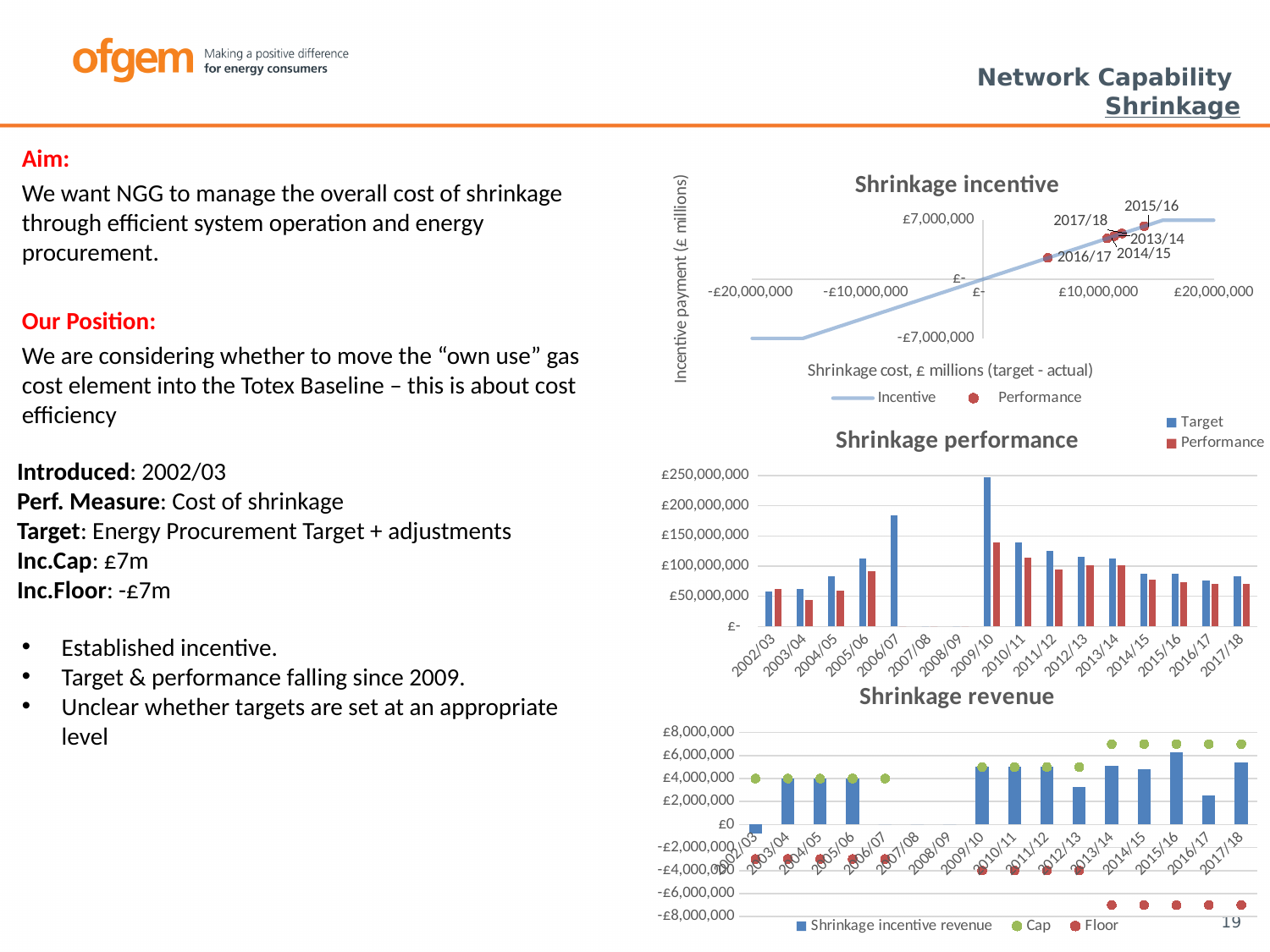

19
Network Capability
Shrinkage
Aim:
We want NGG to manage the overall cost of shrinkage through efficient system operation and energy procurement.

Our Position:
We are considering whether to move the “own use” gas cost element into the Totex Baseline – this is about cost efficiency

### Chart: Shrinkage incentive

| Category | Incentive | Performance |
|---|---|---|

### Chart: Shrinkage performance

| Category | Target | Performance |
|---|---|---|
| 2002/03 | 58500000.0 | 62400000.0 |
| 2003/04 | 61900000.0 | 44400000.0 |
| 2004/05 | 82600000.0 | 59700000.0 |
| 2005/06 | 112700000.0 | 91100000.0 |
| 2006/07 | 184400000.0 | 0.0 |
| 2007/08 | 0.0 | 0.0 |
| 2008/09 | 0.0 | 0.0 |
| 2009/10 | 246400000.0 | 139400000.0 |
| 2010/11 | 139300000.0 | 114100000.0 |
| 2011/12 | 124600000.0 | 94700000.0 |
| 2012/13 | 114900000.0 | 101600000.0 |
| 2013/14 | 112612551.10571755 | 101238401.73387735 |
| 2014/15 | 87949737.74775648 | 77174650.60700634 |
| 2015/16 | 87216915.87984385 | 73235125.68049651 |
| 2016/17 | 76116471.72809462 | 70492814.9284946 |
| 2017/18 | 83209970.74943864 | 71162498.77718459 |
Introduced: 2002/03
Perf. Measure: Cost of shrinkage
Target: Energy Procurement Target + adjustments
Inc.Cap: £7m
Inc.Floor: -£7m
Established incentive.
Target & performance falling since 2009.
Unclear whether targets are set at an appropriate level

### Chart: Shrinkage revenue

| Category | Shrinkage incentive revenue |  |  |
|---|---|---|---|
| 2002/03 | -800000.0 | 4000000.0 | -3000000.0 |
| 2003/04 | 4000000.0 | 4000000.0 | -3000000.0 |
| 2004/05 | 4000000.0 | 4000000.0 | -3000000.0 |
| 2005/06 | 4000000.0 | 4000000.0 | -3000000.0 |
| 2006/07 | 0.0 | 4000000.0 | -3000000.0 |
| 2007/08 | 0.0 | None | None |
| 2008/09 | 0.0 | None | None |
| 2009/10 | 5000000.0 | 5000000.0 | -4000000.0 |
| 2010/11 | 5000000.0 | 5000000.0 | -4000000.0 |
| 2011/12 | 5000000.0 | 5000000.0 | -4000000.0 |
| 2012/13 | 3300000.0 | 5000000.0 | -4000000.0 |
| 2013/14 | 5118367.217328092 | 7000000.0 | -7000000.0 |
| 2014/15 | 4848789.213337566 | 7000000.0 | -7000000.0 |
| 2015/16 | 6291805.589706305 | 7000000.0 | -7000000.0 |
| 2016/17 | 2530645.559820012 | 7000000.0 | -7000000.0 |
| 2017/18 | 5421362.38751432 | 7000000.0 | -7000000.0 |